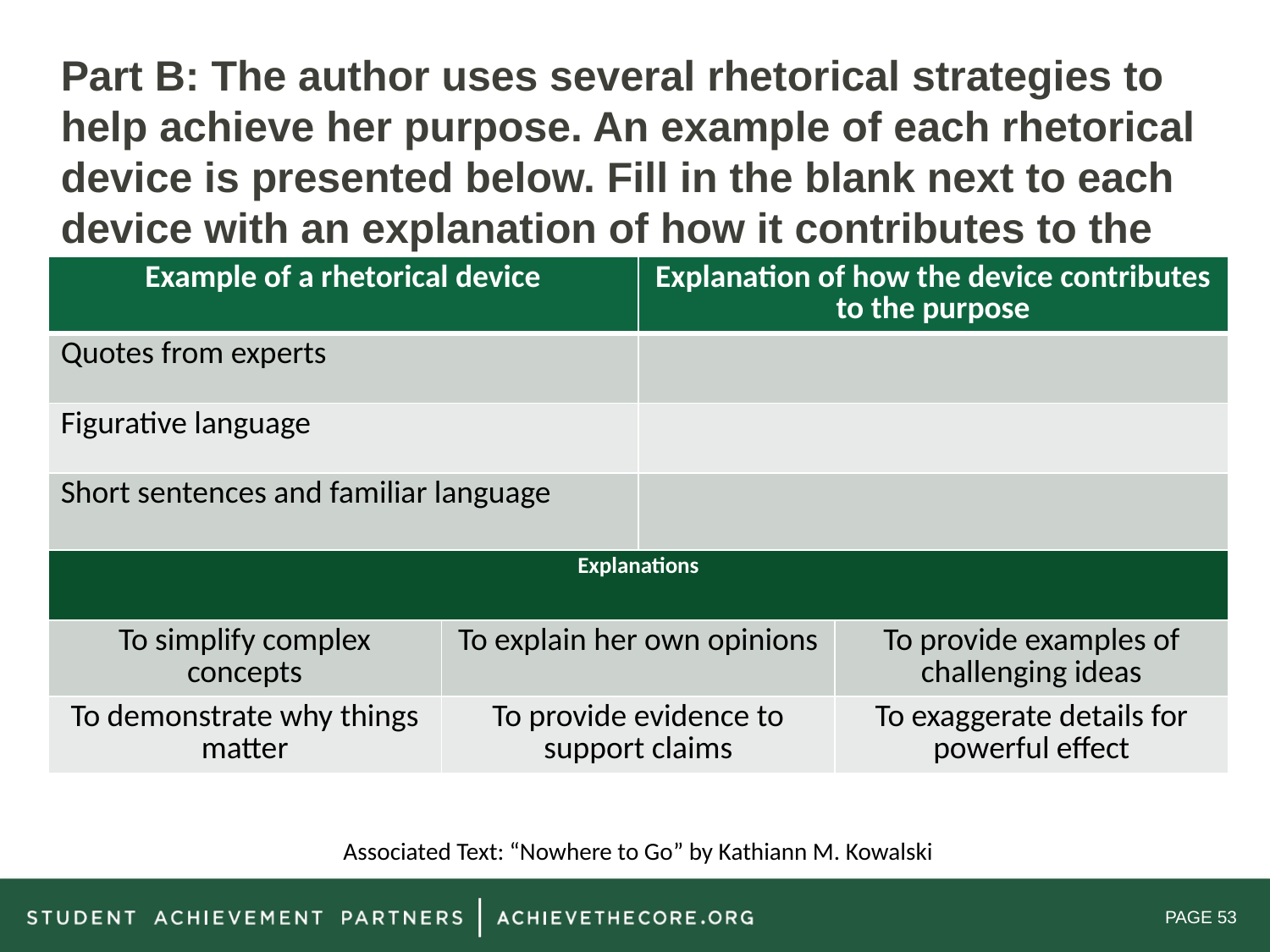

Part B: The author uses several rhetorical strategies to help achieve her purpose. An example of each rhetorical device is presented below. Fill in the blank next to each device with an explanation of how it contributes to the purpose. You will not use all of the available explanations.
| Example of a rhetorical device |  | Explanation of how the device contributes to the purpose |  |
| --- | --- | --- | --- |
| Quotes from experts |  |  |  |
| Figurative language |  |  |  |
| Short sentences and familiar language |  |  |  |
| Explanations |  |  |  |
| To simplify complex concepts | To explain her own opinions |  | To provide examples of challenging ideas |
| To demonstrate why things matter | To provide evidence to support claims |  | To exaggerate details for powerful effect |
Associated Text: “Nowhere to Go” by Kathiann M. Kowalski